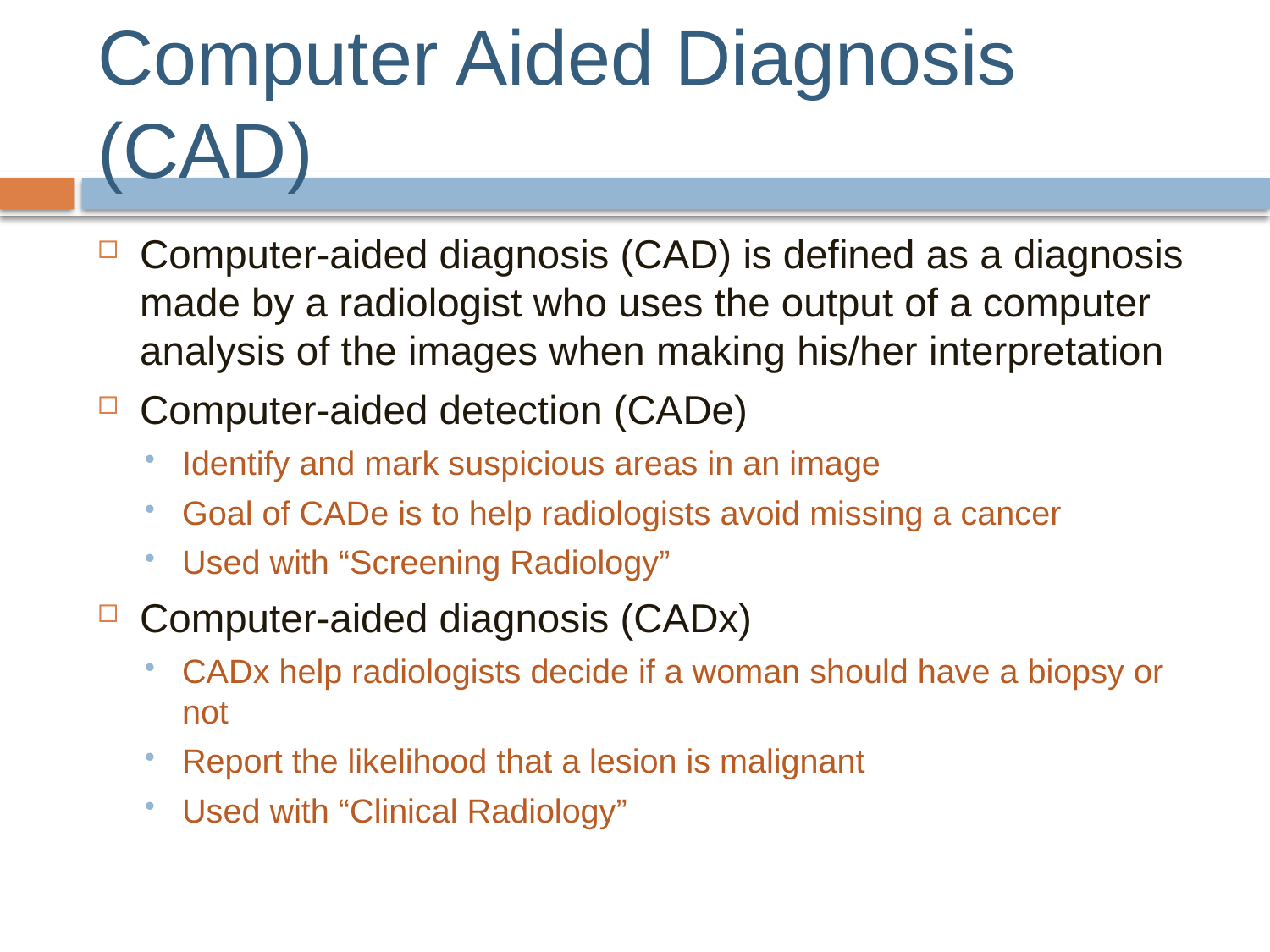

# Computer Aided Diagnosis (CAD)
Computer-aided diagnosis (CAD) is defined as a diagnosis made by a radiologist who uses the output of a computer analysis of the images when making his/her interpretation
Computer-aided detection (CADe)
Identify and mark suspicious areas in an image
Goal of CADe is to help radiologists avoid missing a cancer
Used with “Screening Radiology”
Computer-aided diagnosis (CADx)
CADx help radiologists decide if a woman should have a biopsy or not
Report the likelihood that a lesion is malignant
Used with “Clinical Radiology”